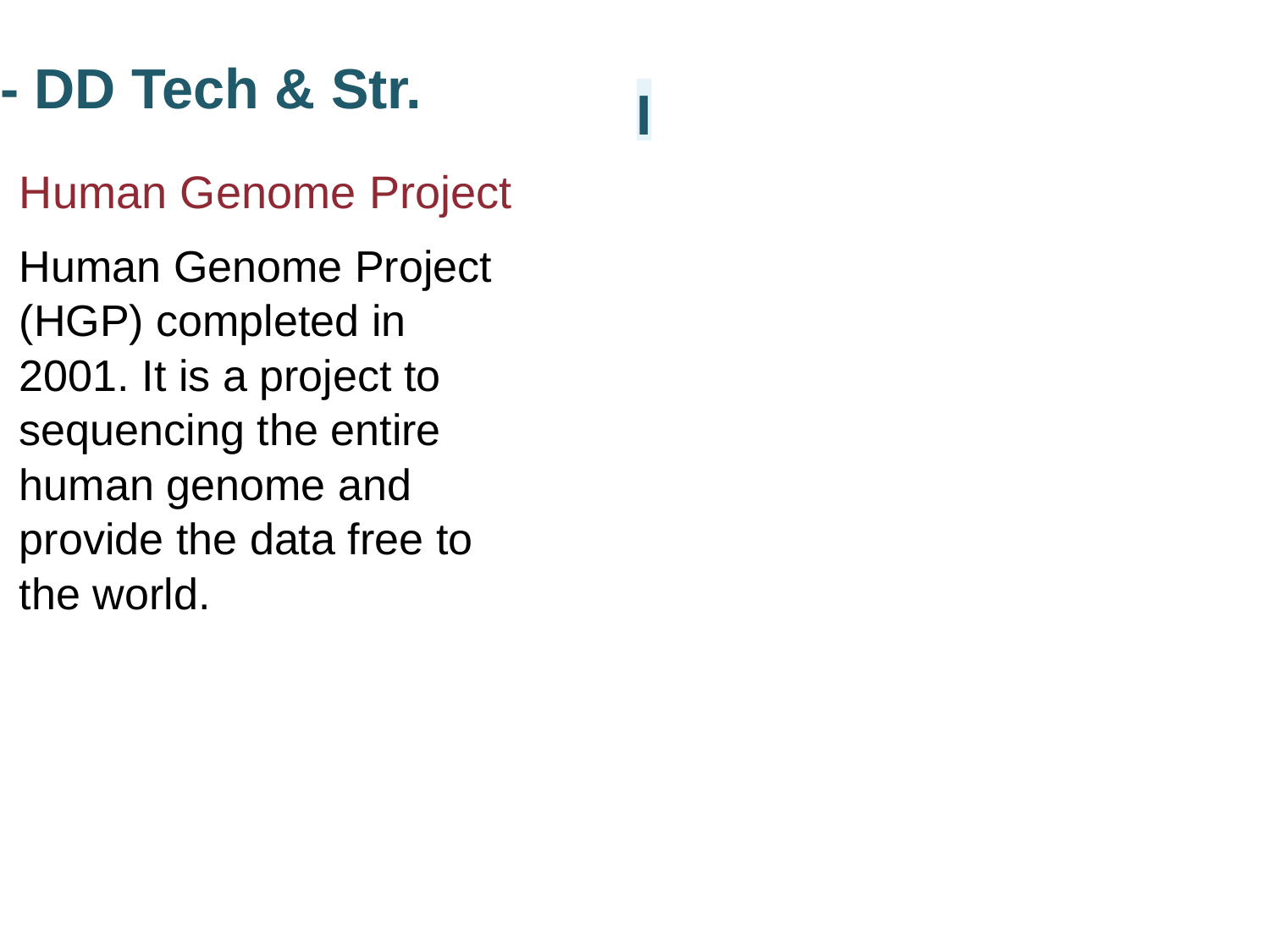

- DD Tech & Str.
I
Human Genome Project
Human Genome Project (HGP) completed in 2001. It is a project to sequencing the entire human genome and provide the data free to the world.